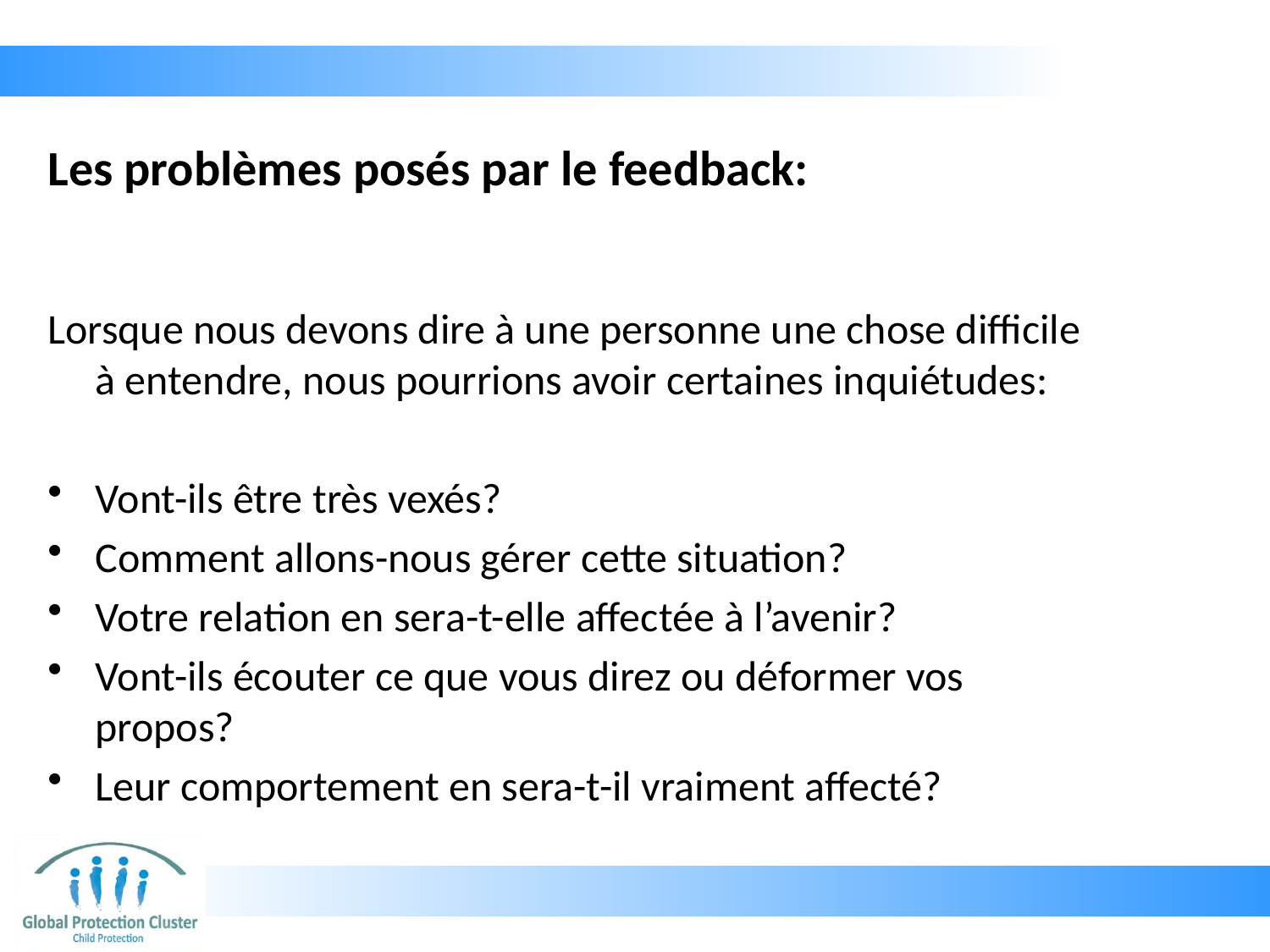

# Les problèmes posés par le feedback:

Lorsque nous devons dire à une personne une chose difficile à entendre, nous pourrions avoir certaines inquiétudes:

Vont-ils être très vexés?
Comment allons-nous gérer cette situation?
Votre relation en sera-t-elle affectée à l’avenir?
Vont-ils écouter ce que vous direz ou déformer vos propos?
Leur comportement en sera-t-il vraiment affecté?